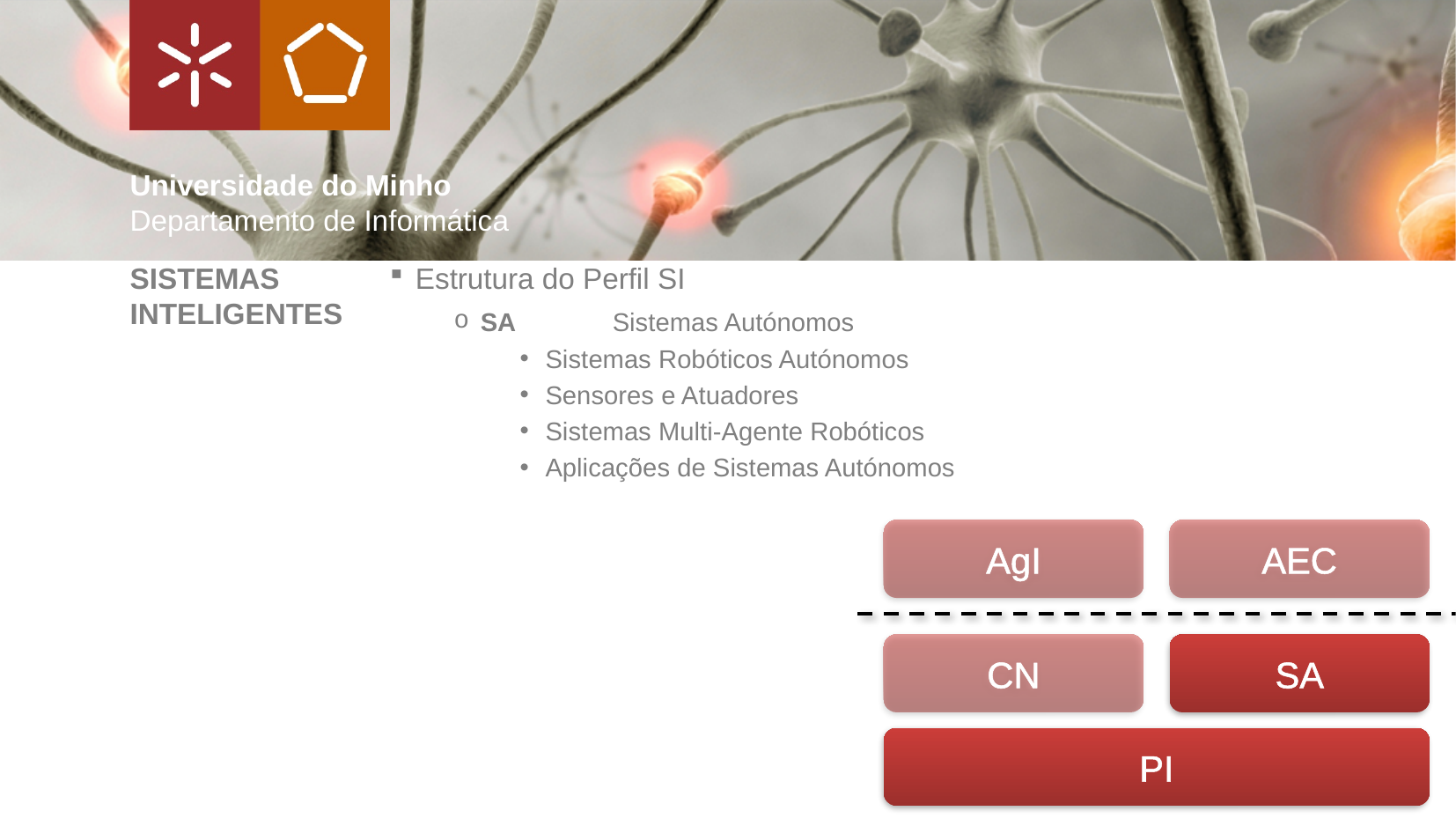

# SISTEMAS INTELIGENTES
Estrutura do Perfil SI
SA	Sistemas Autónomos
Sistemas Robóticos Autónomos
Sensores e Atuadores
Sistemas Multi-Agente Robóticos
Aplicações de Sistemas Autónomos
AgI
AEC
CN
SA
PI